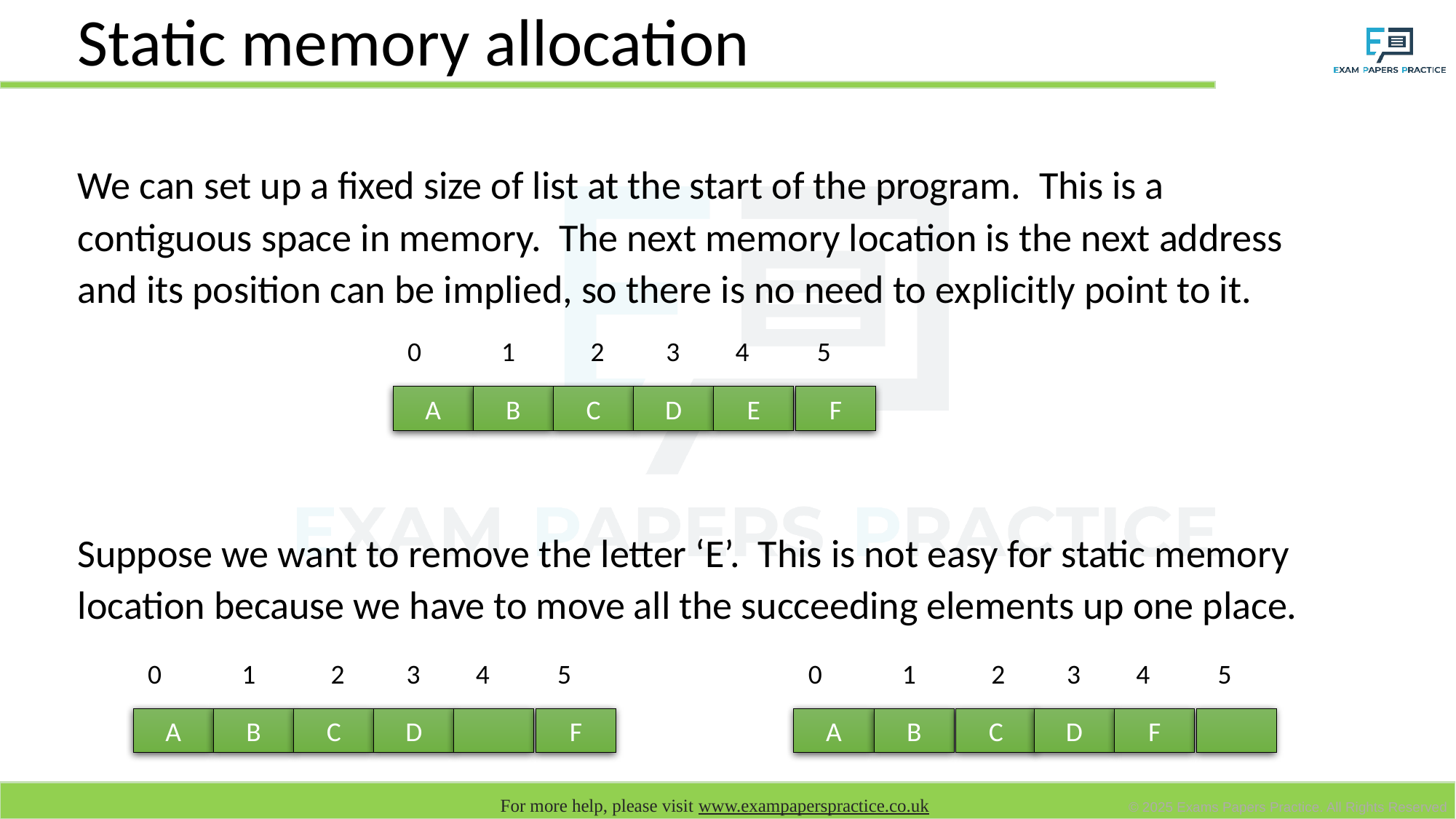

# Static memory allocation
We can set up a fixed size of list at the start of the program.  This is a contiguous space in memory.  The next memory location is the next address and its position can be implied, so there is no need to explicitly point to it.

Suppose we want to remove the letter ‘E’.  This is not easy for static memory location because we have to move all the succeeding elements up one place.

0             1	            2          3         4           5
C
F
E
D
B
A
0             1	            2          3         4           5
0             1	            2          3         4           5

F
D
C
B
F
A

D
C
B
A